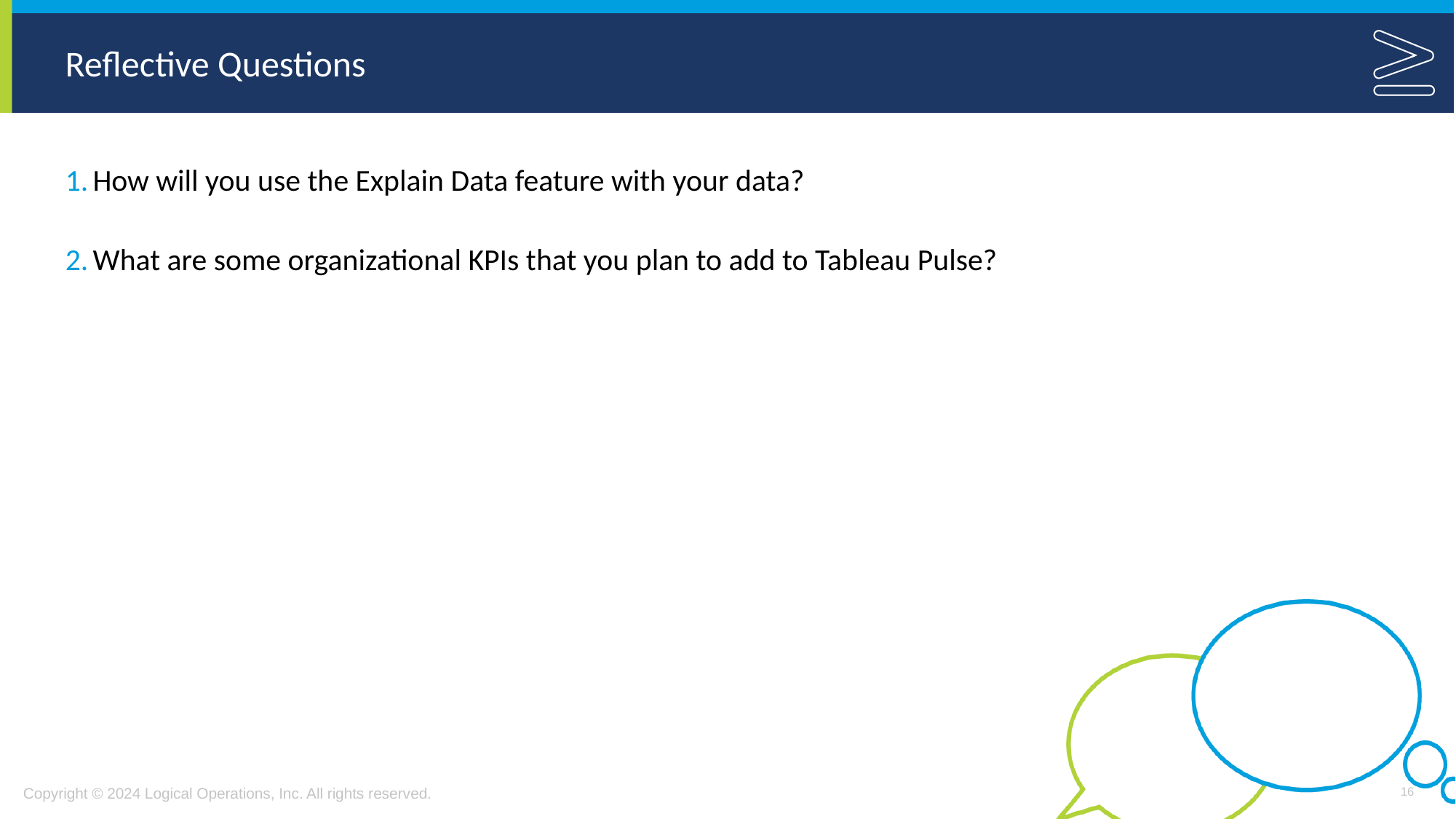

How will you use the Explain Data feature with your data?
What are some organizational KPIs that you plan to add to Tableau Pulse?
16